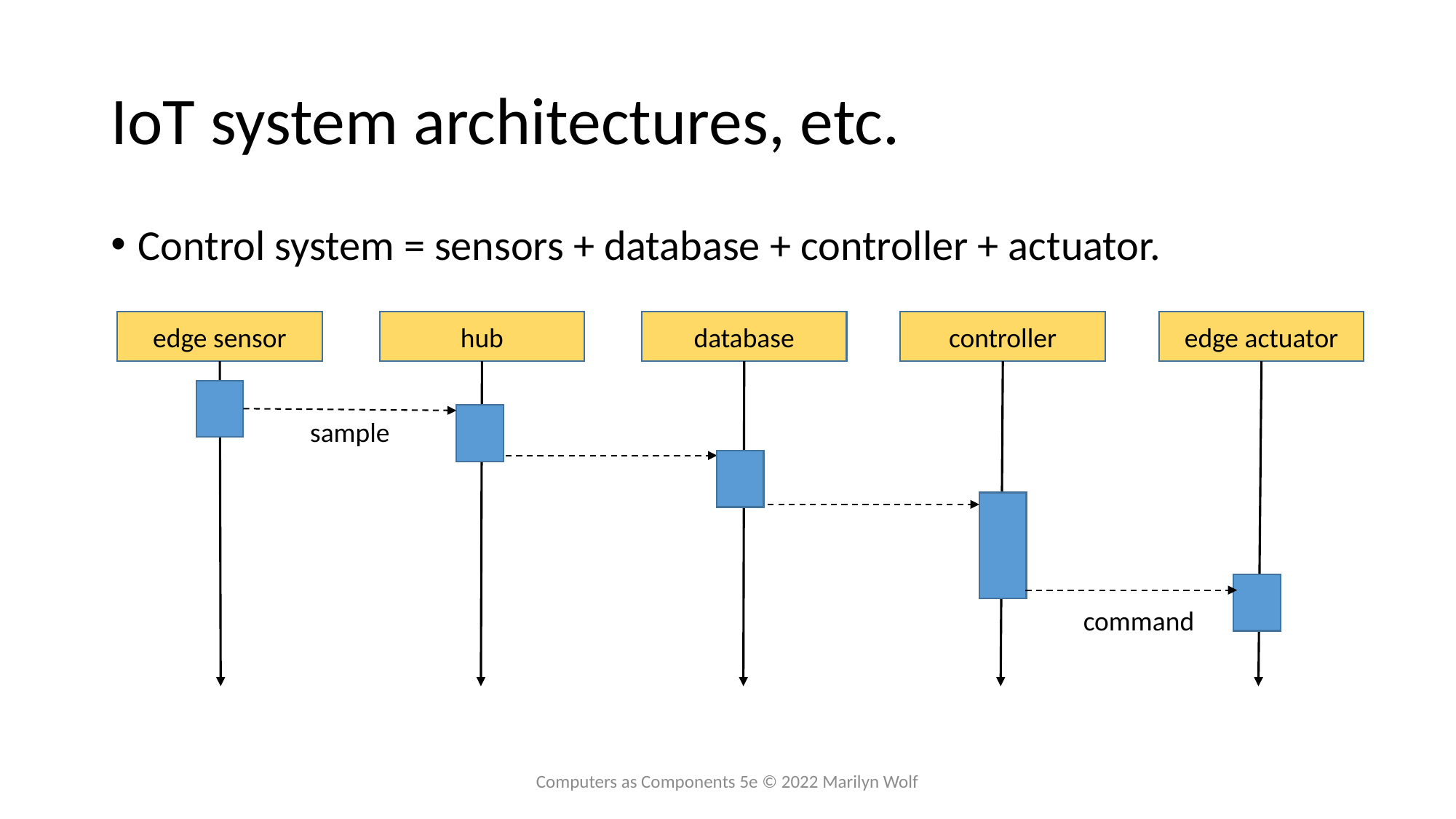

# IoT system architectures, etc.
Control system = sensors + database + controller + actuator.

edge sensor
hub
database
controller
edge actuator

sample

command
Computers as Components 5e © 2022 Marilyn Wolf